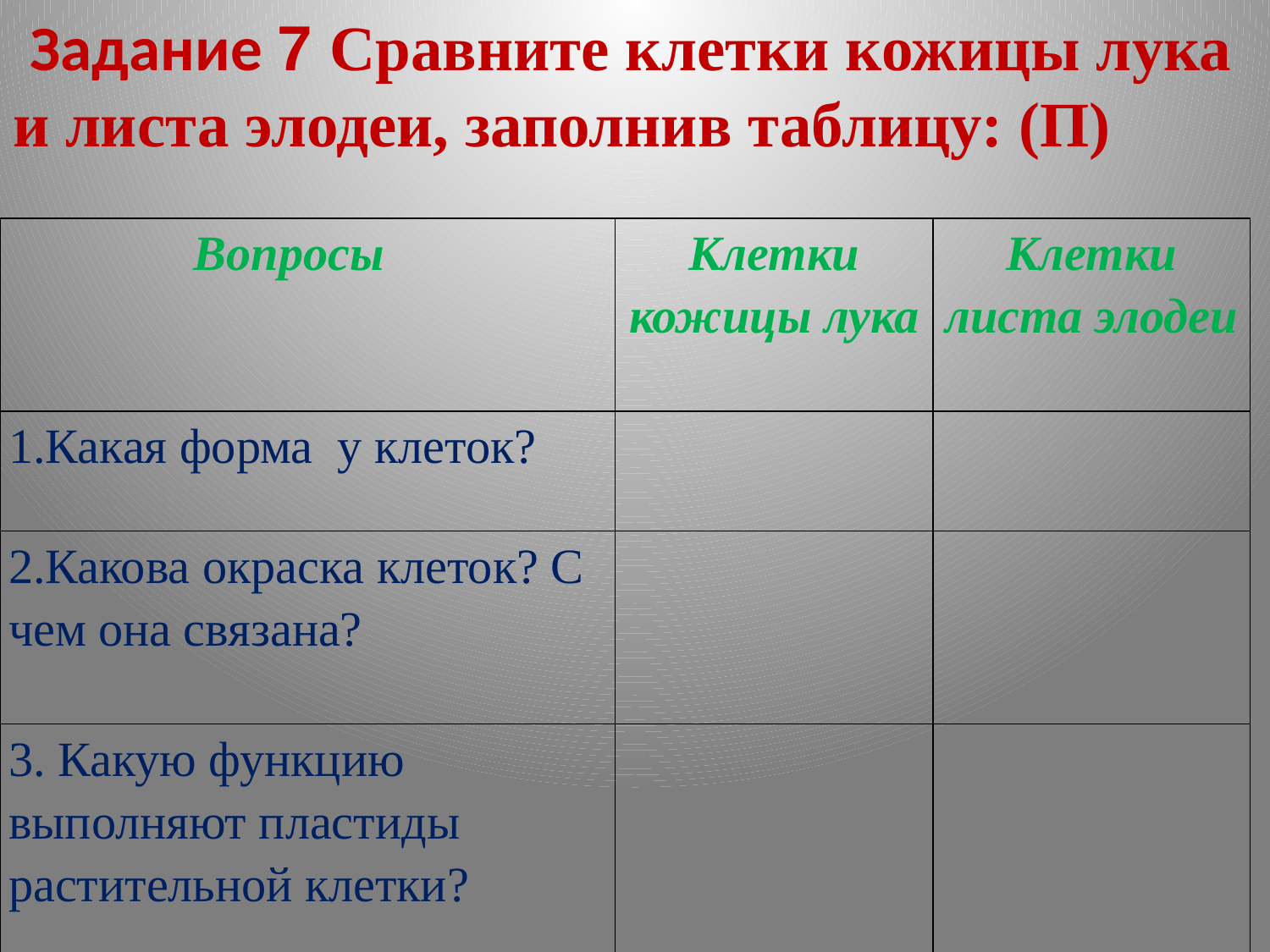

Задание 7 Сравните клетки кожицы лука и листа элодеи, заполнив таблицу: (П)

| Вопросы | Клетки кожицы лука | Клетки листа элодеи |
| --- | --- | --- |
| 1.Какая форма у клеток? |  |  |
| 2.Какова окраска клеток? С чем она связана? |  |  |
| 3. Какую функцию выполняют пластиды растительной клетки? |  |  |